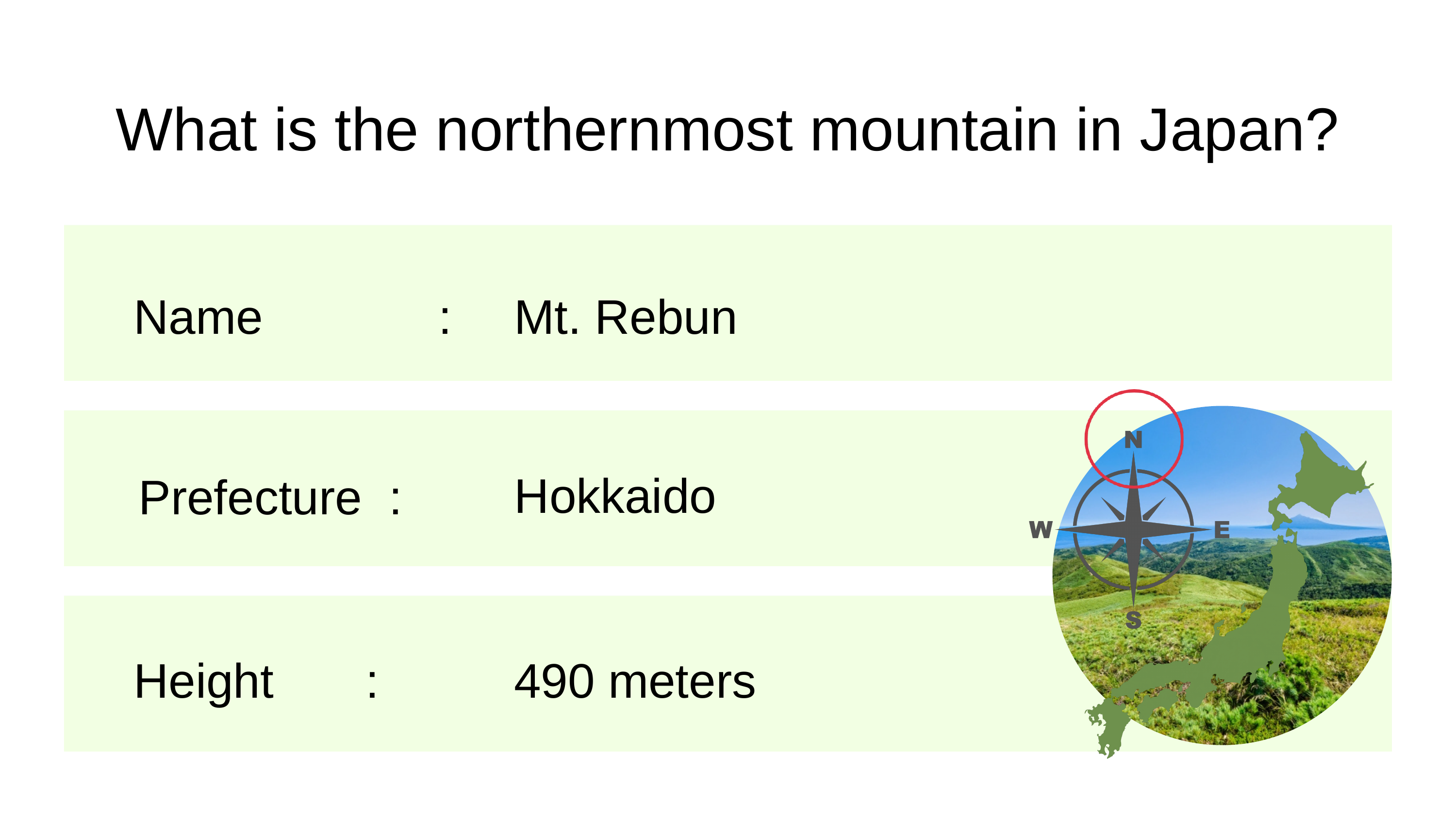

What is the northernmost mountain in Japan?

Name			 :
Mt. Rebun

Hokkaido
Prefecture  :

Height		 :
490 meters